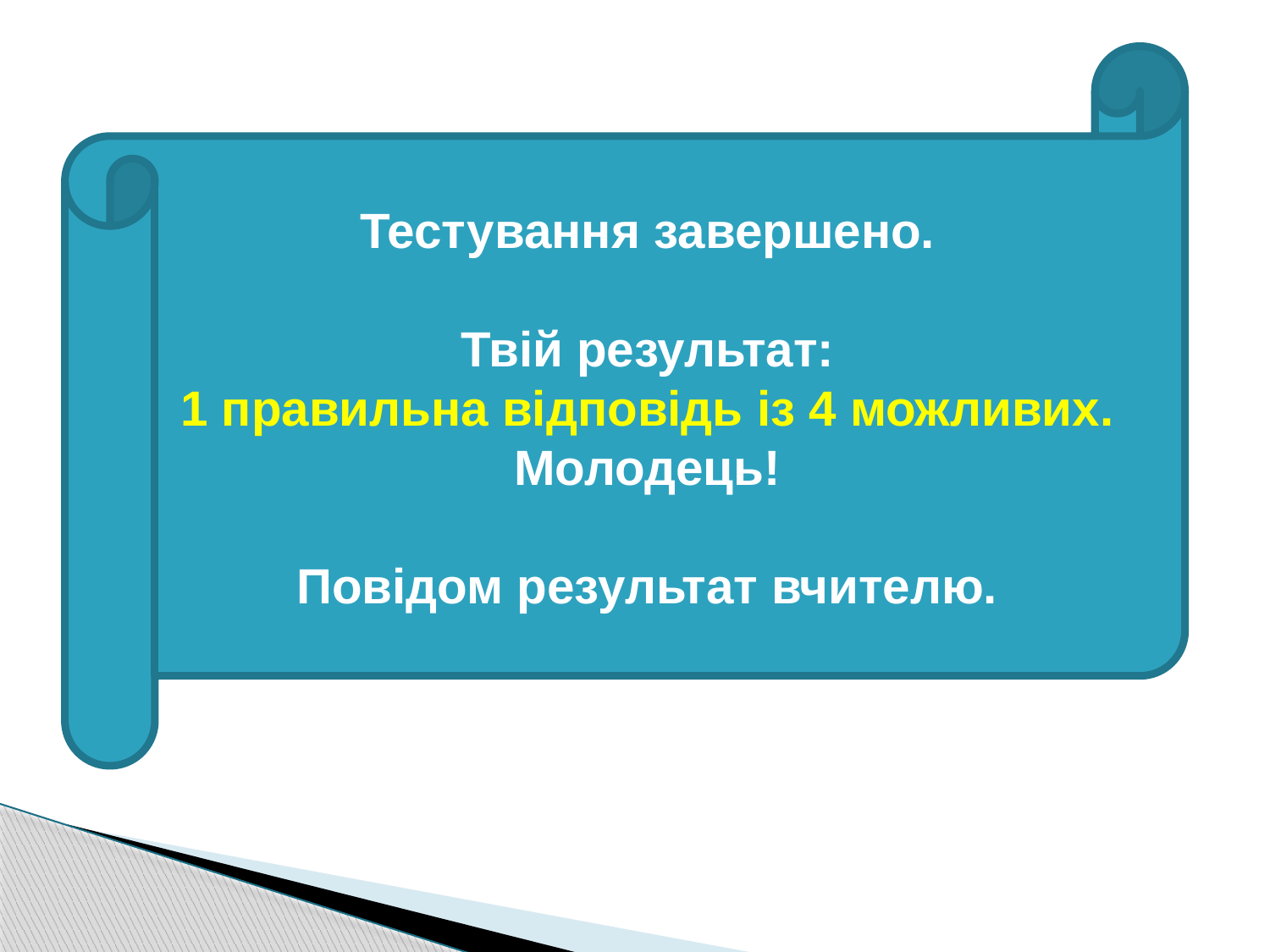

Тестування завершено.

Твій результат:
1 правильна відповідь із 4 можливих.
Молодець!

Повідом результат вчителю.